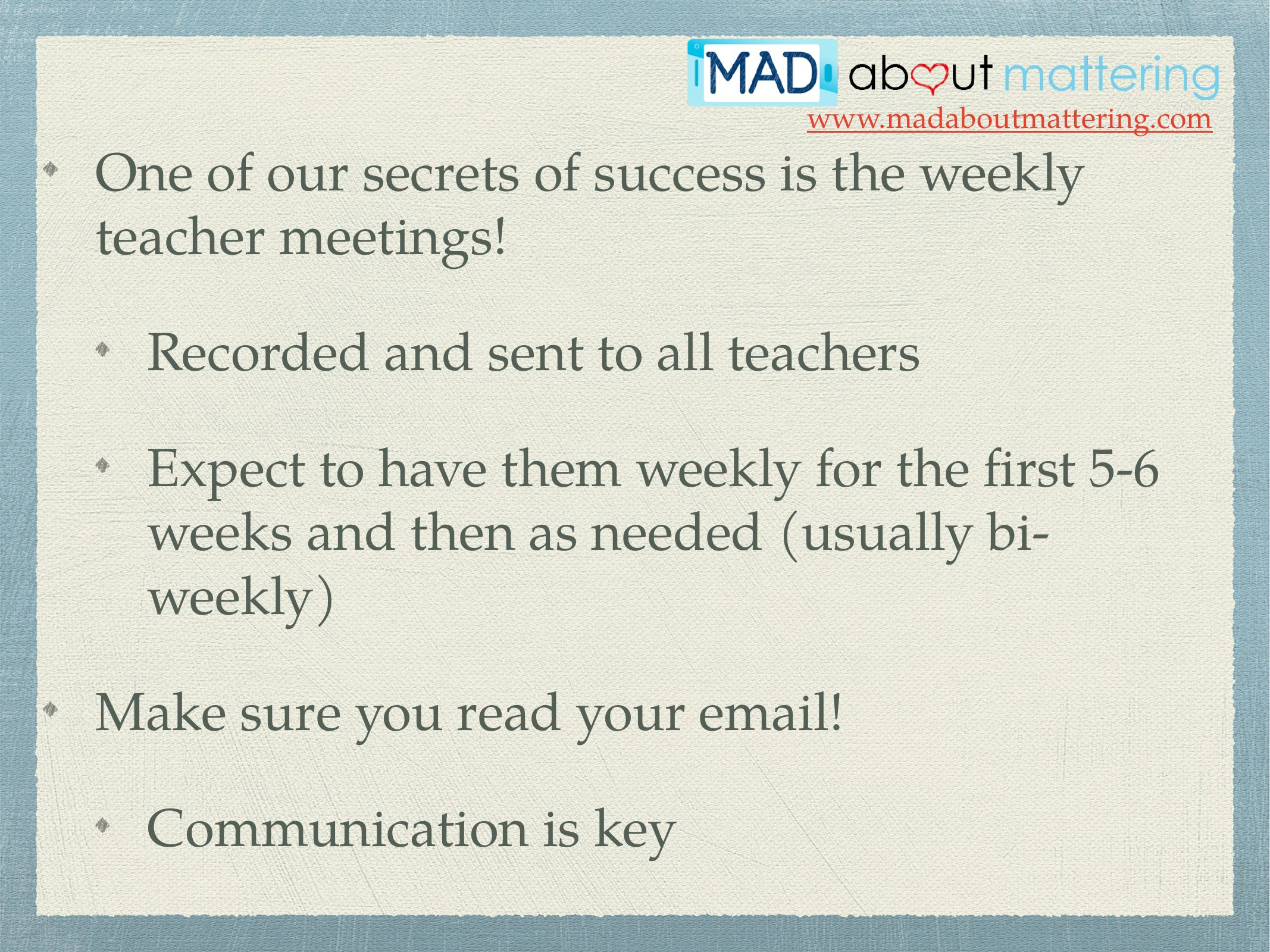

One of our secrets of success is the weekly teacher meetings!
Recorded and sent to all teachers
Expect to have them weekly for the first 5-6 weeks and then as needed (usually bi-weekly)
Make sure you read your email!
Communication is key